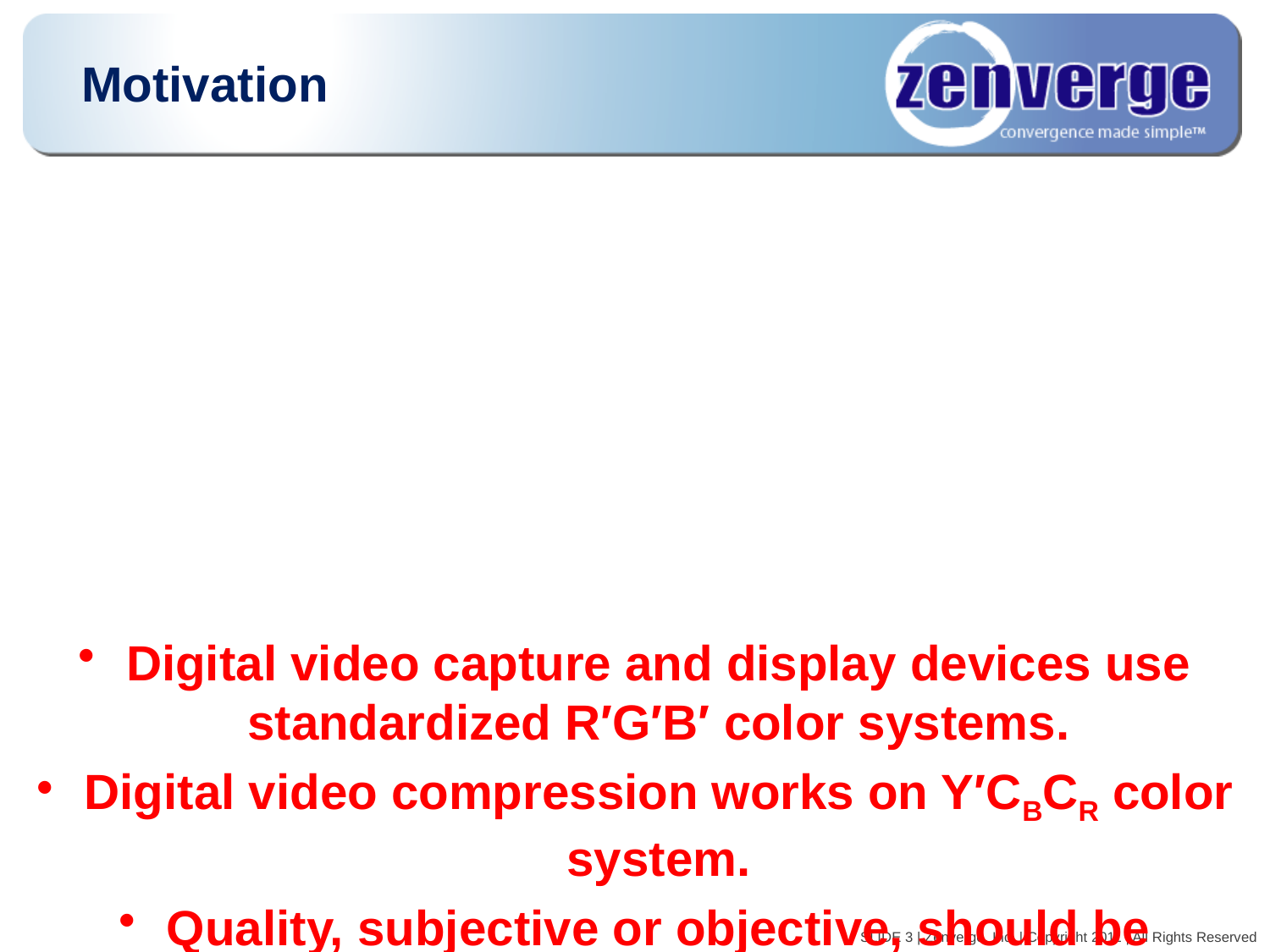

Digital video capture and display devices use standardized R′G′B′ color systems.
Digital video compression works on Y′CBCR color system.
Quality, subjective or objective, should be performed with display technology in mind.
It may be desirable to compute objective distortion in R′G′B′.
# Motivation